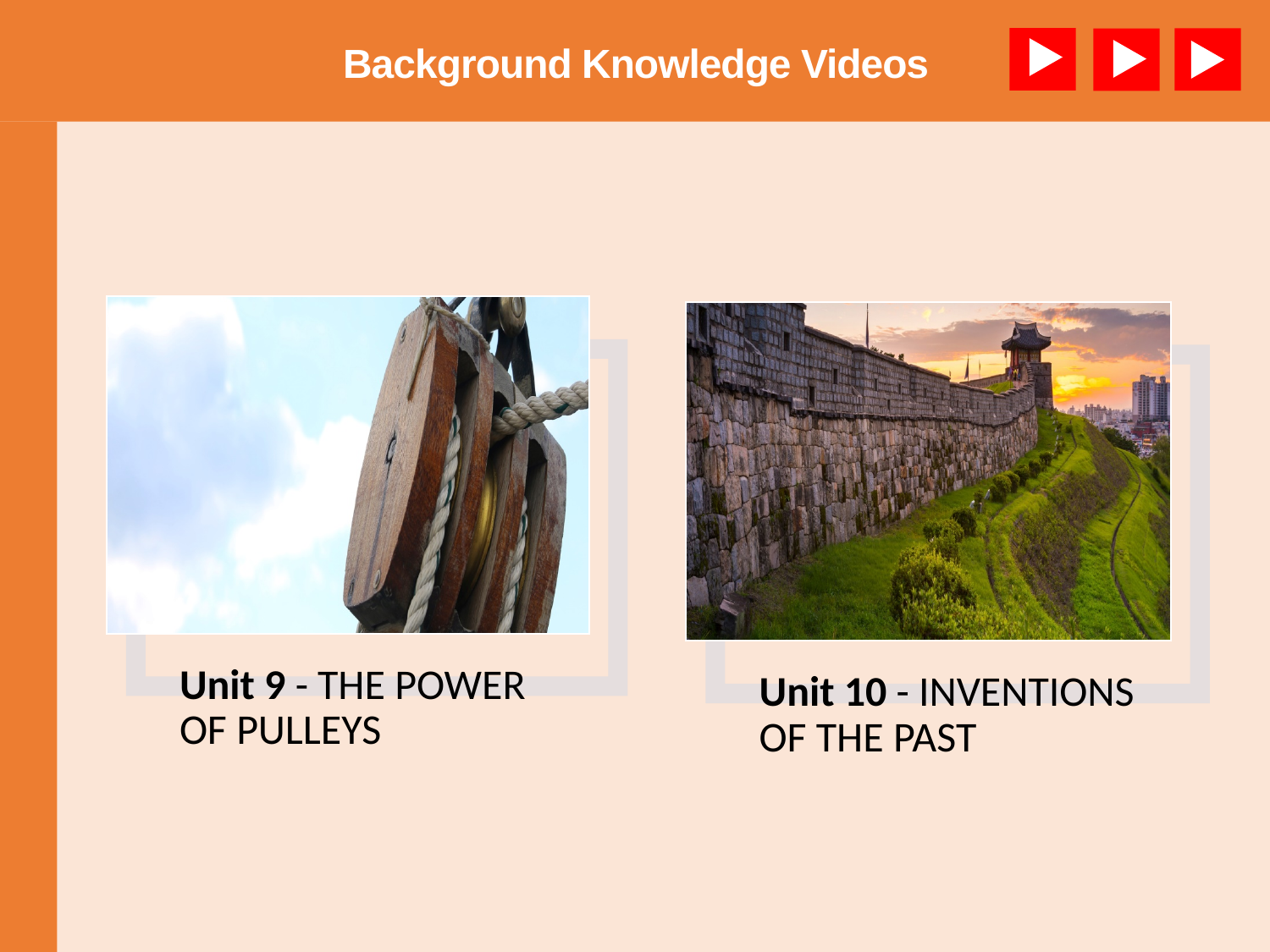

Background Knowledge Videos

Unit 9 - THE POWER OF PULLEYS

Unit 10 - INVENTIONS OF THE PAST